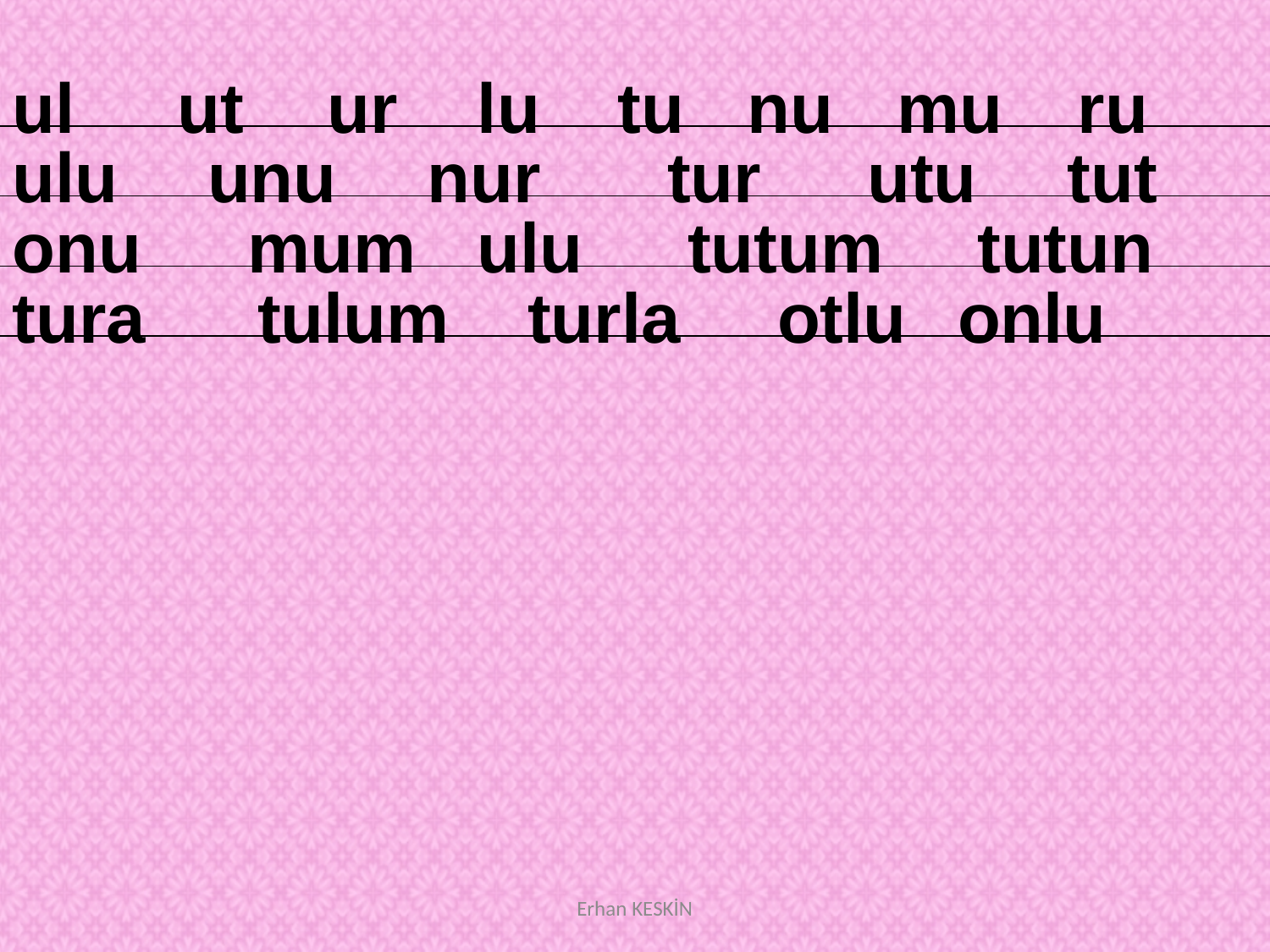

ul
ut
ur
lu
tu
nu
mu
ru
ulu
unu
nur
tur
utu
tut
onu
mum
ulu
tutum
tutun
tura
tulum
turla
otlu
onlu
Erhan KESKİN